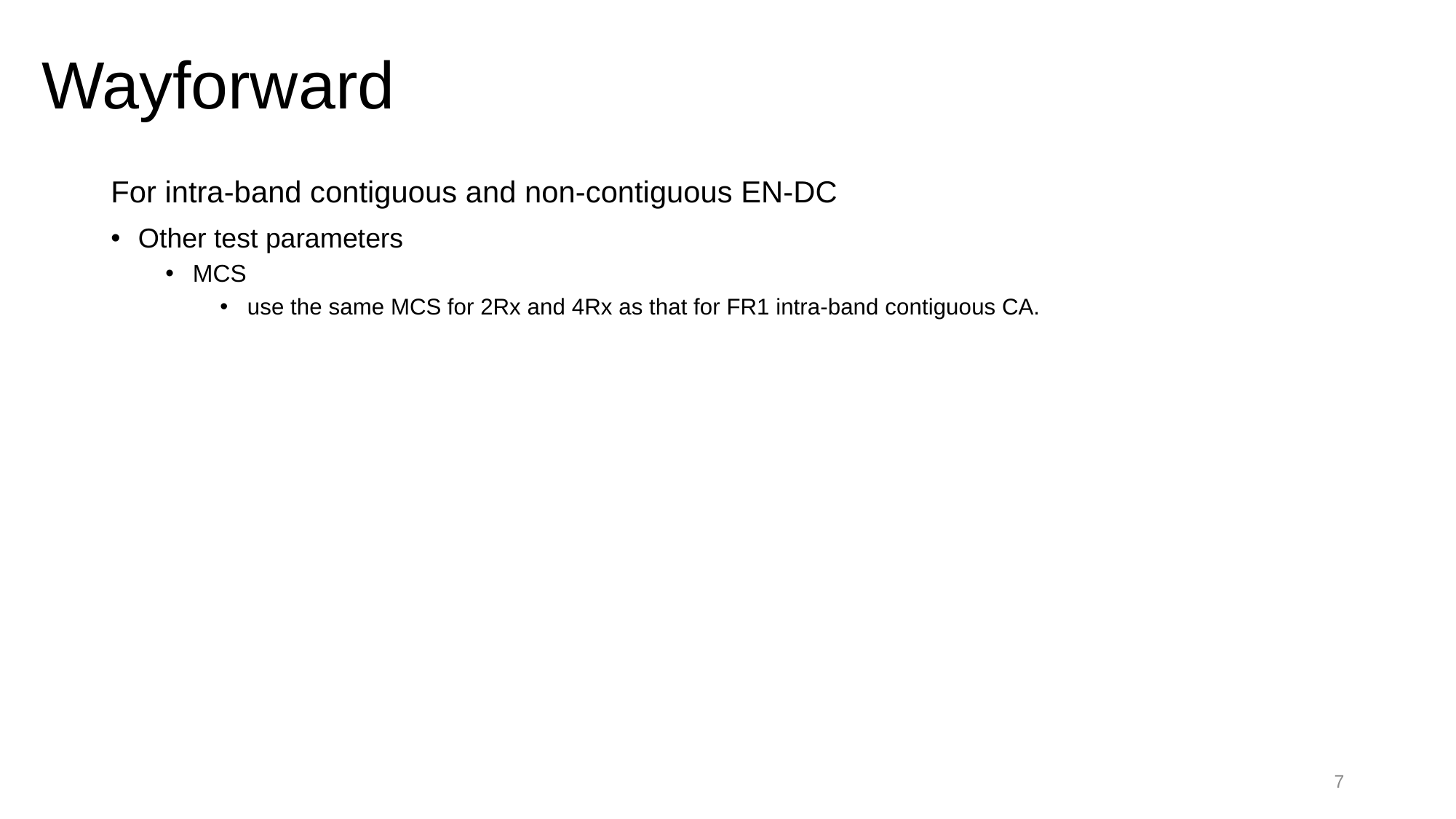

# Wayforward
For intra-band contiguous and non-contiguous EN-DC
Other test parameters
MCS
use the same MCS for 2Rx and 4Rx as that for FR1 intra-band contiguous CA.

7